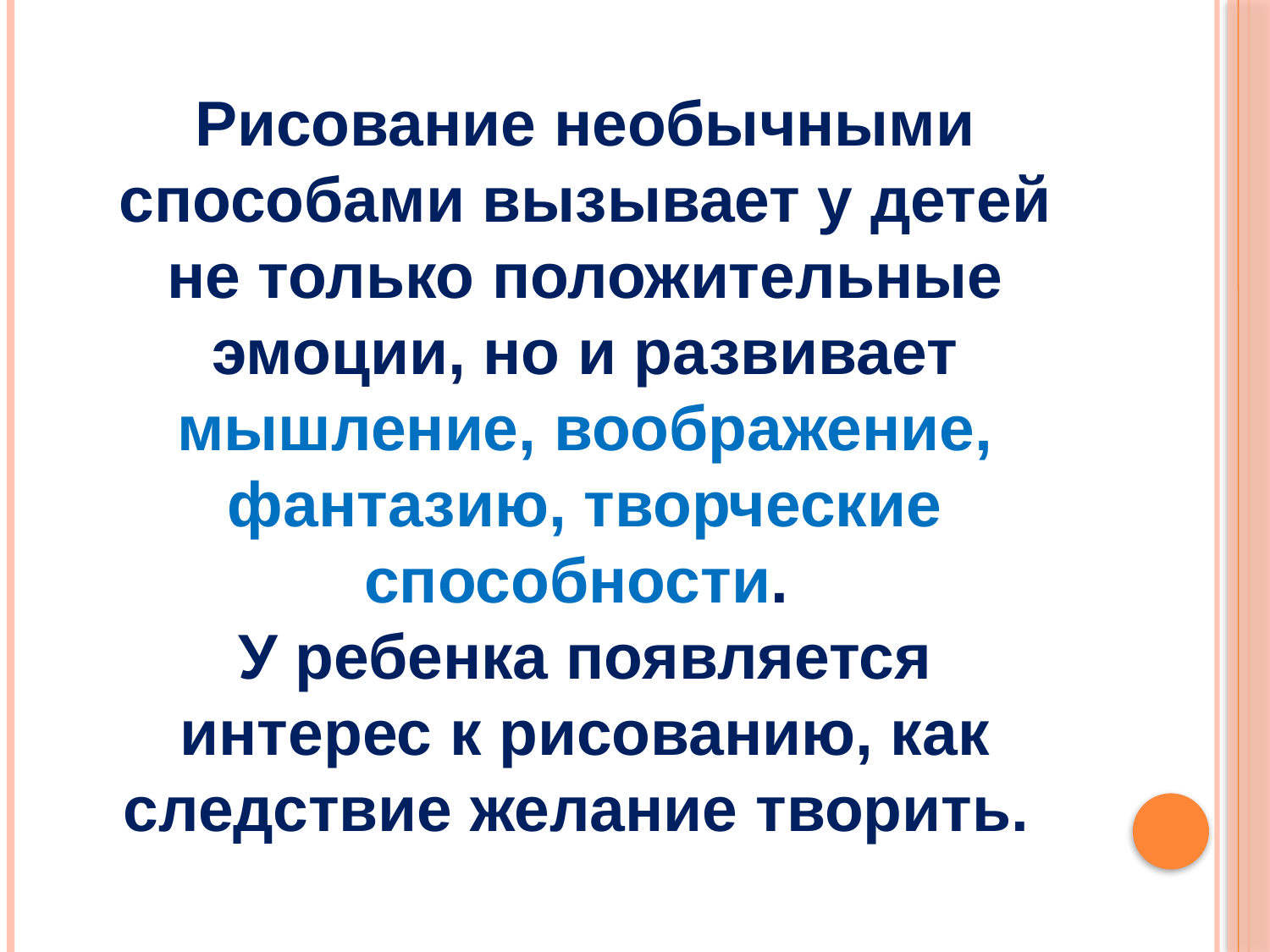

Рисование необычными способами вызывает у детей не только положительные эмоции, но и развивает мышление, воображение, фантазию, творческие способности.
У ребенка появляется интерес к рисованию, как следствие желание творить.